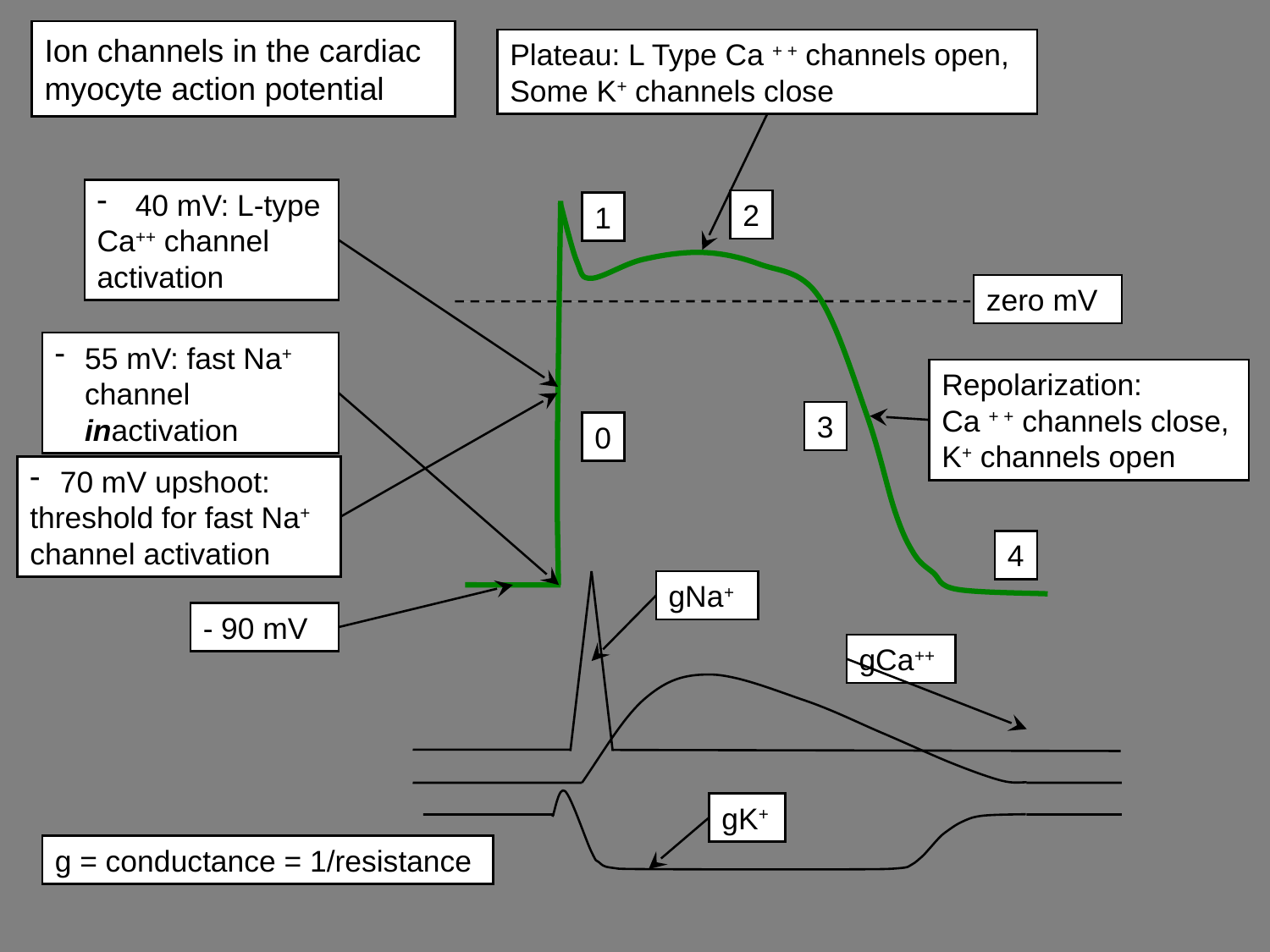

# Ion channels in the cardiac myocyte action potential
Plateau: L Type Ca + + channels open,
Some K+ channels close
 40 mV: L-type
Ca++ channel activation
2
1

zero mV

55 mV: fast Na+ channel inactivation
Repolarization:
Ca + + channels close,
K+ channels open
3
0
70 mV upshoot:
threshold for fast Na+ channel activation
4

gNa+

- 90 mV
gCa++

gK+

g = conductance = 1/resistance